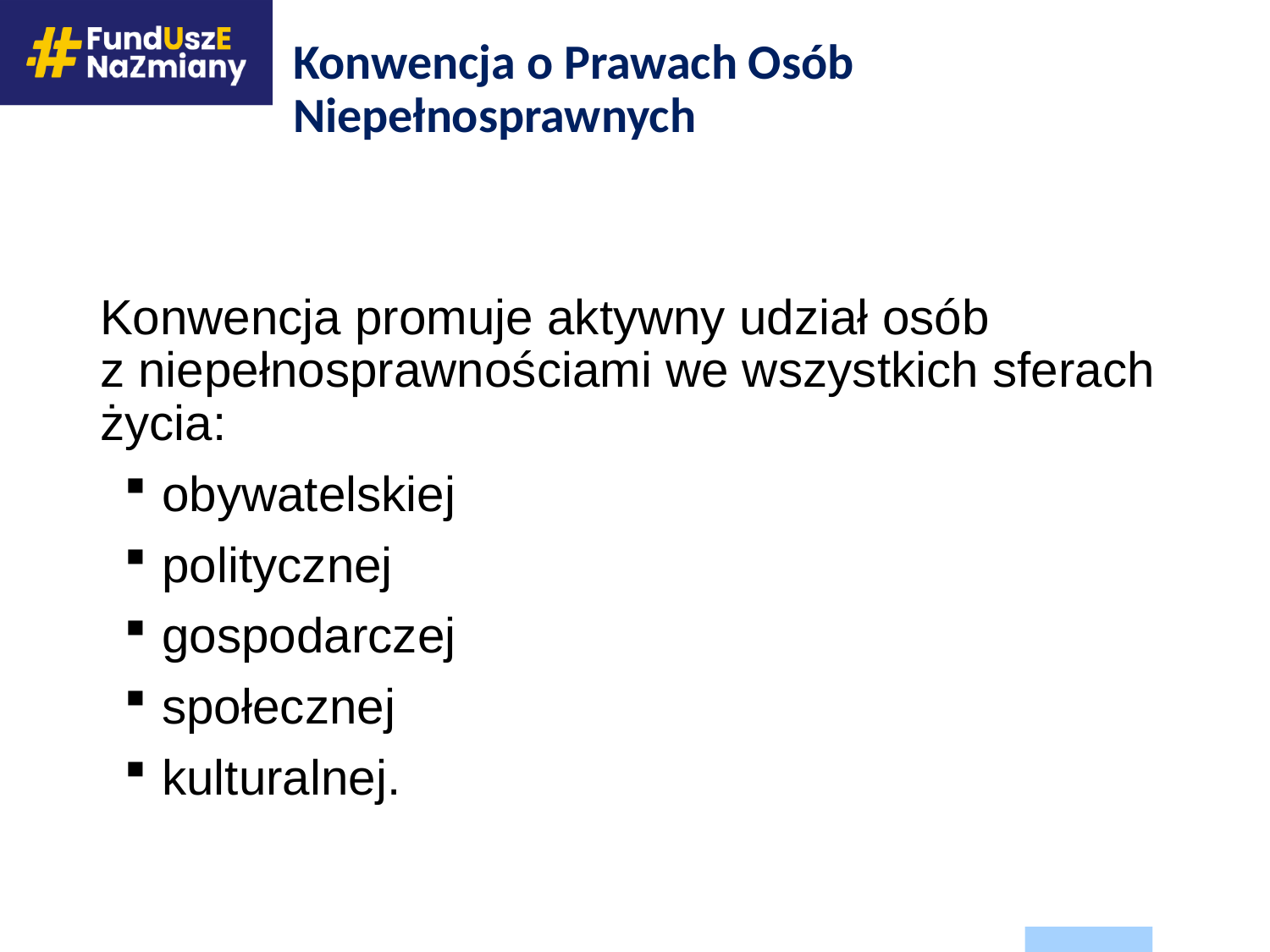

# Konwencja o Prawach Osób Niepełnosprawnych
Konwencja promuje aktywny udział osób
z niepełnosprawnościami we wszystkich sferach życia:
obywatelskiej
politycznej
gospodarczej
społecznej
kulturalnej.